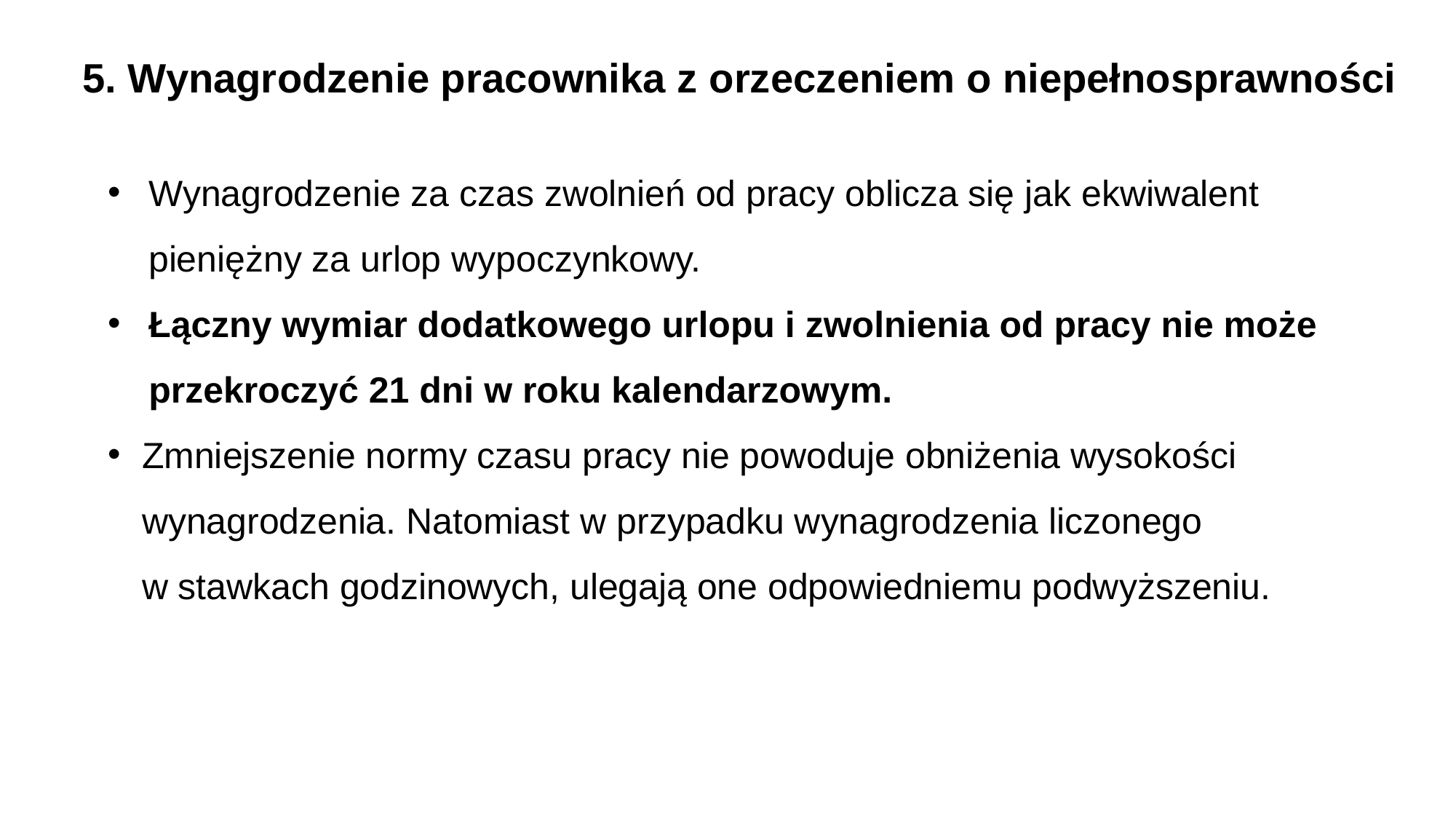

5. Wynagrodzenie pracownika z orzeczeniem o niepełnosprawności
Wynagrodzenie za czas zwolnień od pracy oblicza się jak ekwiwalent pieniężny za urlop wypoczynkowy.
Łączny wymiar dodatkowego urlopu i zwolnienia od pracy nie może przekroczyć 21 dni w roku kalendarzowym.
Zmniejszenie normy czasu pracy nie powoduje obniżenia wysokości wynagrodzenia. Natomiast w przypadku wynagrodzenia liczonego
w stawkach godzinowych, ulegają one odpowiedniemu podwyższeniu.